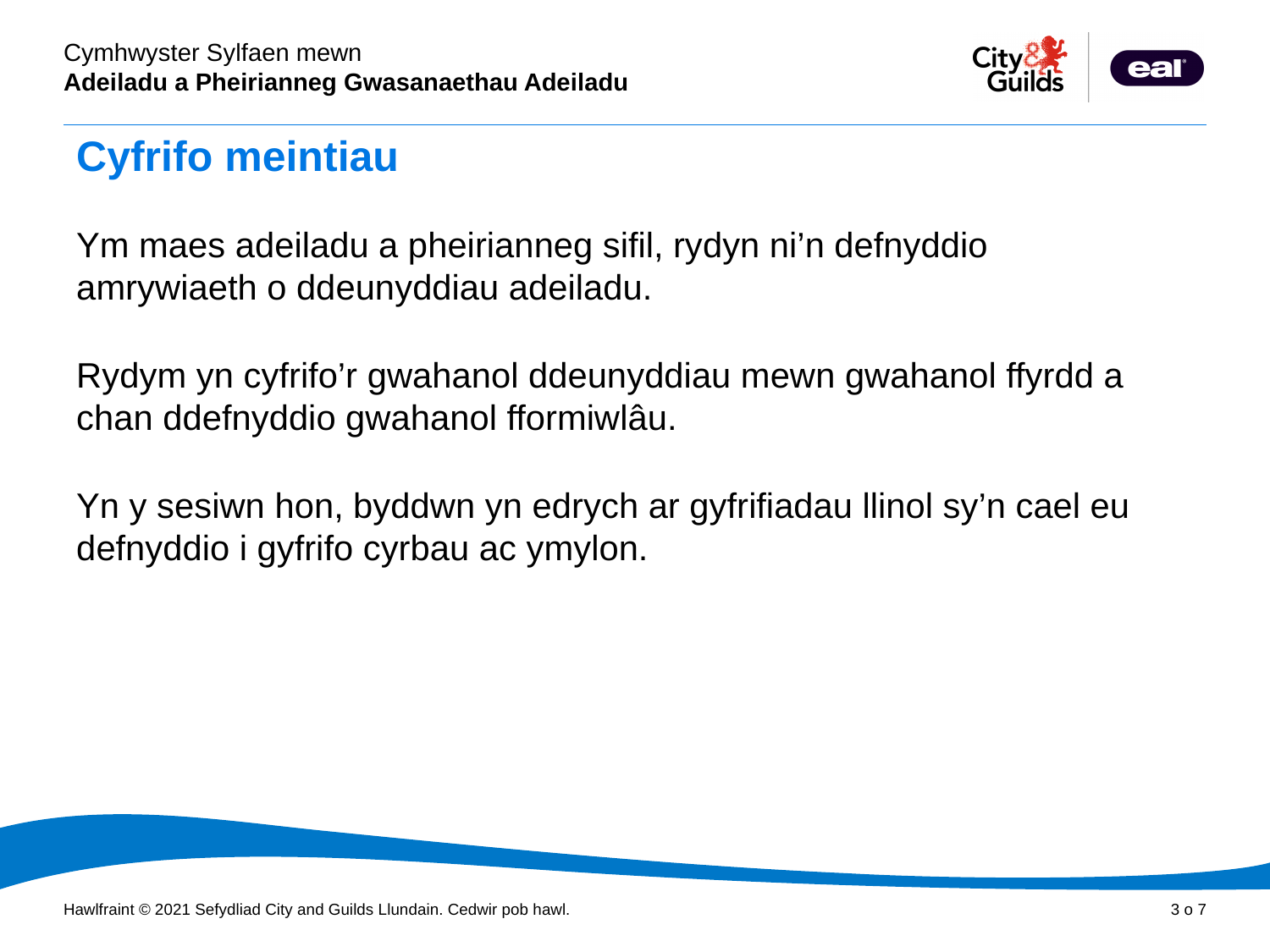

# Cyfrifo meintiau
Ym maes adeiladu a pheirianneg sifil, rydyn ni’n defnyddio amrywiaeth o ddeunyddiau adeiladu.
Rydym yn cyfrifo’r gwahanol ddeunyddiau mewn gwahanol ffyrdd a chan ddefnyddio gwahanol fformiwlâu.
Yn y sesiwn hon, byddwn yn edrych ar gyfrifiadau llinol sy’n cael eu defnyddio i gyfrifo cyrbau ac ymylon.